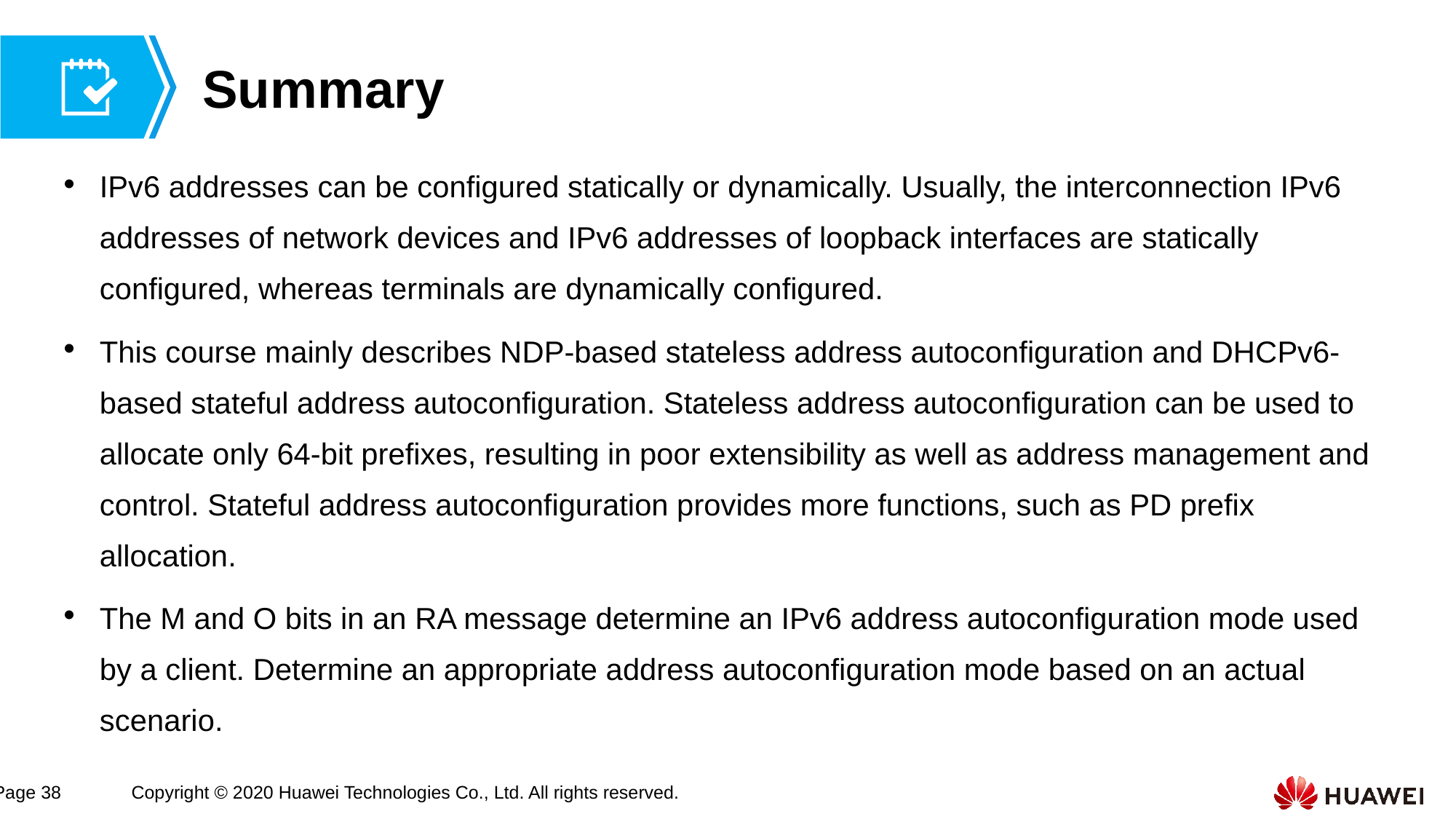

IPv6 addresses can be configured statically or dynamically. Usually, the interconnection IPv6 addresses of network devices and IPv6 addresses of loopback interfaces are statically configured, whereas terminals are dynamically configured.
This course mainly describes NDP-based stateless address autoconfiguration and DHCPv6-based stateful address autoconfiguration. Stateless address autoconfiguration can be used to allocate only 64-bit prefixes, resulting in poor extensibility as well as address management and control. Stateful address autoconfiguration provides more functions, such as PD prefix allocation.
The M and O bits in an RA message determine an IPv6 address autoconfiguration mode used by a client. Determine an appropriate address autoconfiguration mode based on an actual scenario.